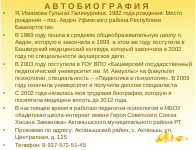

# А В Т О Б И О Г Р А Ф И Я
Я, Имамова Гульназ Галинуровна, 1982 года рождения. Место рождения – пос. Авдон Уфимского района Республики Башкортостан.
В 1989 году пошла в среднюю общеобразовательную школу п. Авдон, которую и закончила в 1999. в этом же году поступила в Башкирский медицинский колледж, который закончила в 2002 году по специальности акушерское дело.
В 2003 году поступила в ГОУ ВПО «Башкирский государственный педагогический университет им. М. Акмуллы» на факультет психологии, специальность – «Педагогика и психология». В 2009 году окончила университет и получила диплом специалиста.
С 2002 года началась моя трудовая биография, которую я посвятила медицине вплоть до 2012 года.
В настоящее время я работаю педагогом-психологом в МБОУ «Кадетская школа-интернат имени Героя Советского Союза Хасана Заманова» Актанышского муниципального района РТ
Проживаю по адресу: Актанышский район, с. Актаныш, ул. Централная, д. 125
Телефон: 8-937-572-51-45
Семейное положение: разведена.
Воспитываю сына 2007 года рождения, проживает со мной.